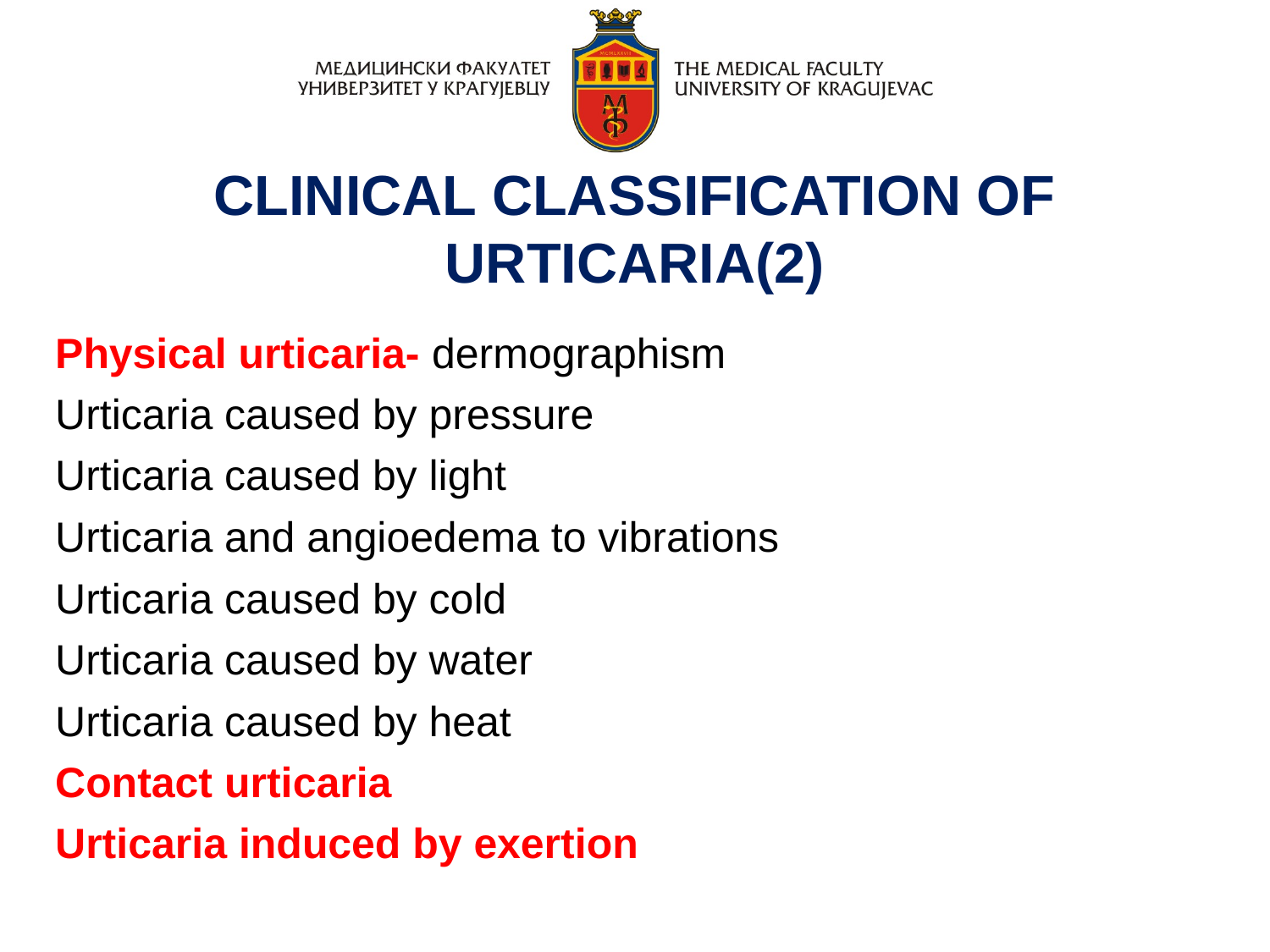

CLINICAL CLASSIFICATION OF URTICARIA(2)
Physical urticaria- dermographism
Urticaria caused by pressure
Urticaria caused by light
Urticaria and angioedema to vibrations
Urticaria caused by cold
Urticaria caused by water
Urticaria caused by heat
Contact urticaria
Urticaria induced by exertion